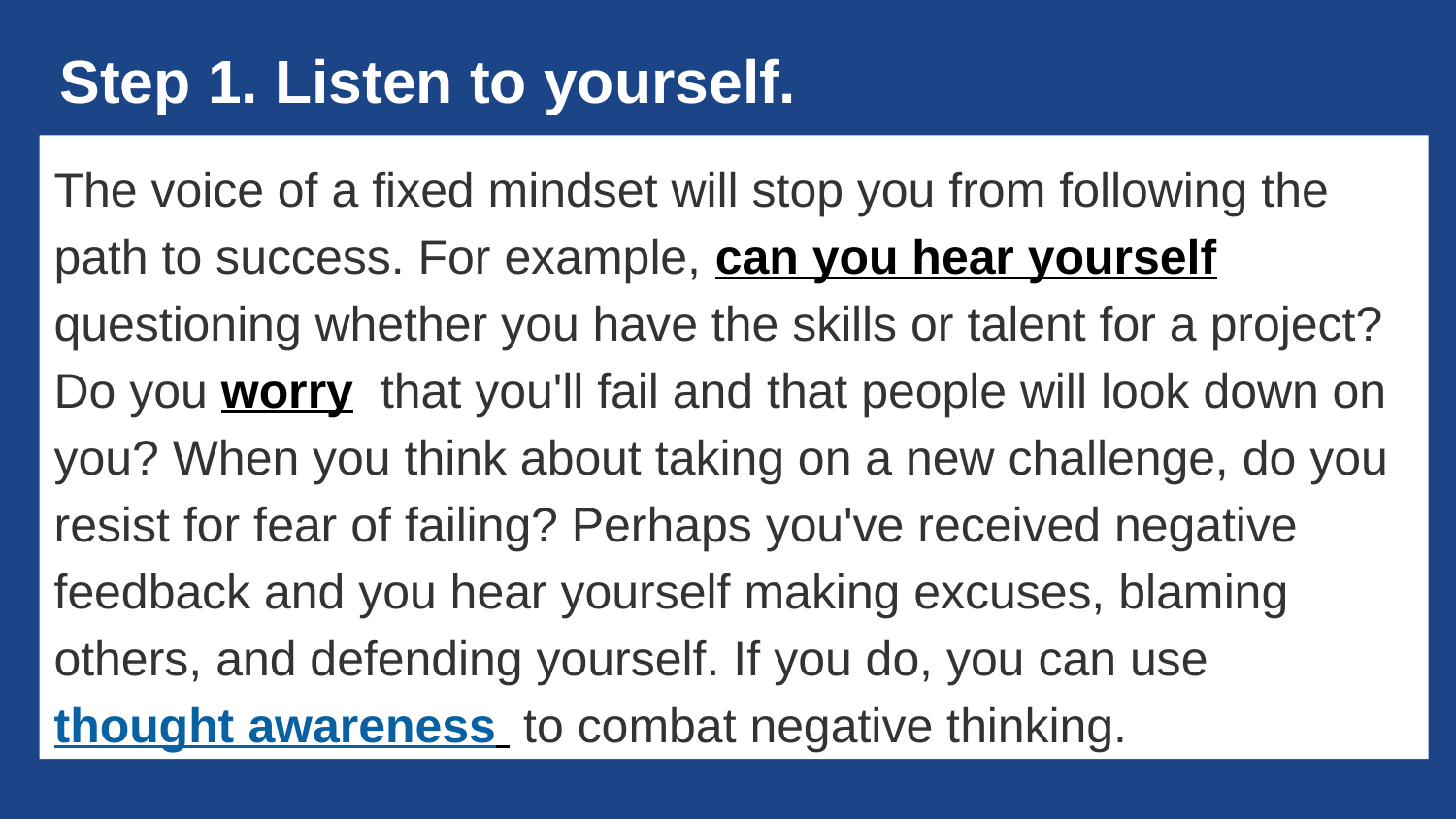

# Step 1. Listen to yourself.
The voice of a fixed mindset will stop you from following the path to success. For example, can you hear yourself  questioning whether you have the skills or talent for a project? Do you worry  that you'll fail and that people will look down on you? When you think about taking on a new challenge, do you resist for fear of failing? Perhaps you've received negative feedback and you hear yourself making excuses, blaming others, and defending yourself. If you do, you can use thought awareness  to combat negative thinking.